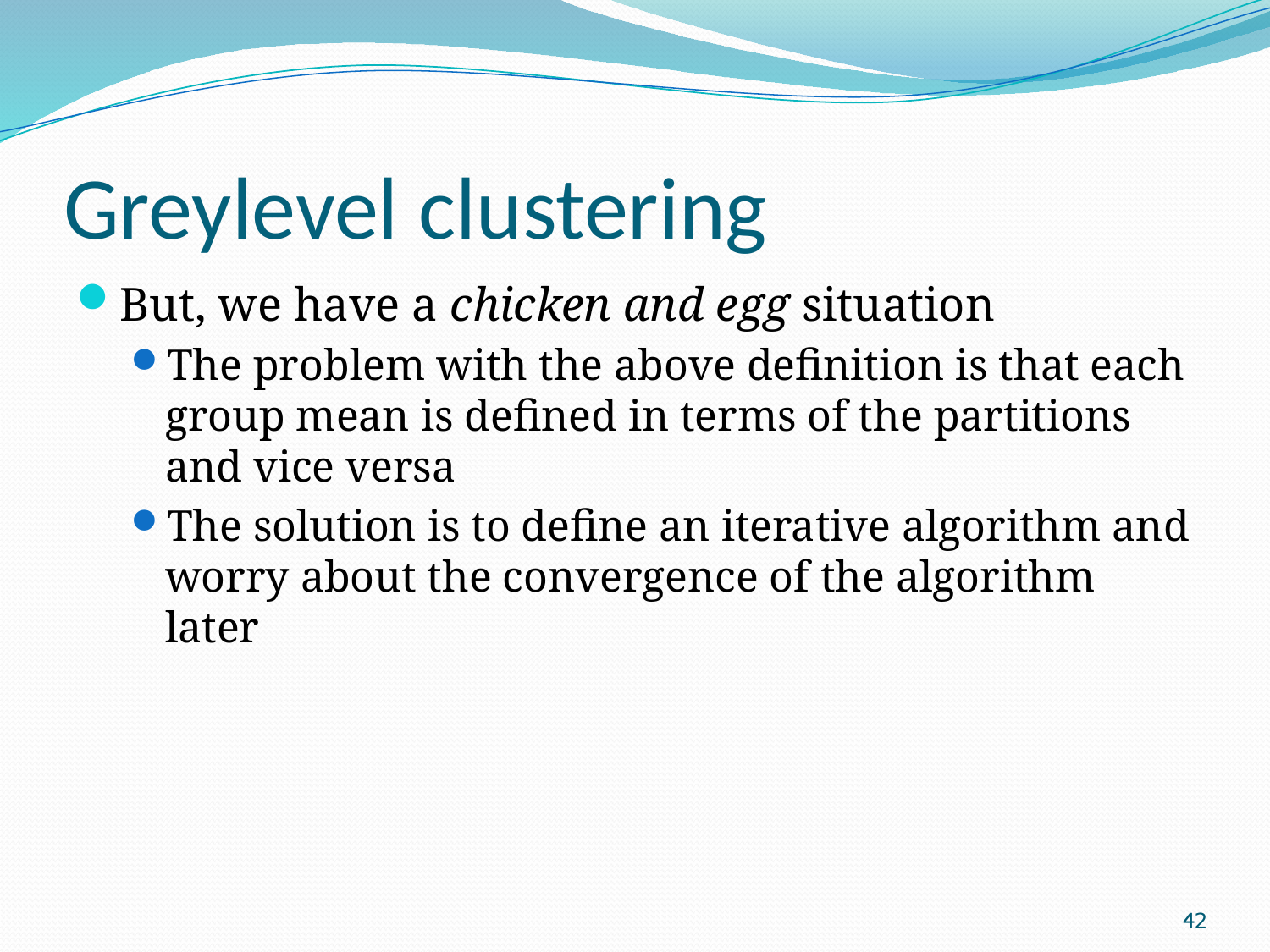

# Greylevel clustering
But, we have a chicken and egg situation
The problem with the above definition is that each group mean is defined in terms of the partitions  and vice versa
The solution is to define an iterative algorithm and worry about the convergence of the algorithm later
42